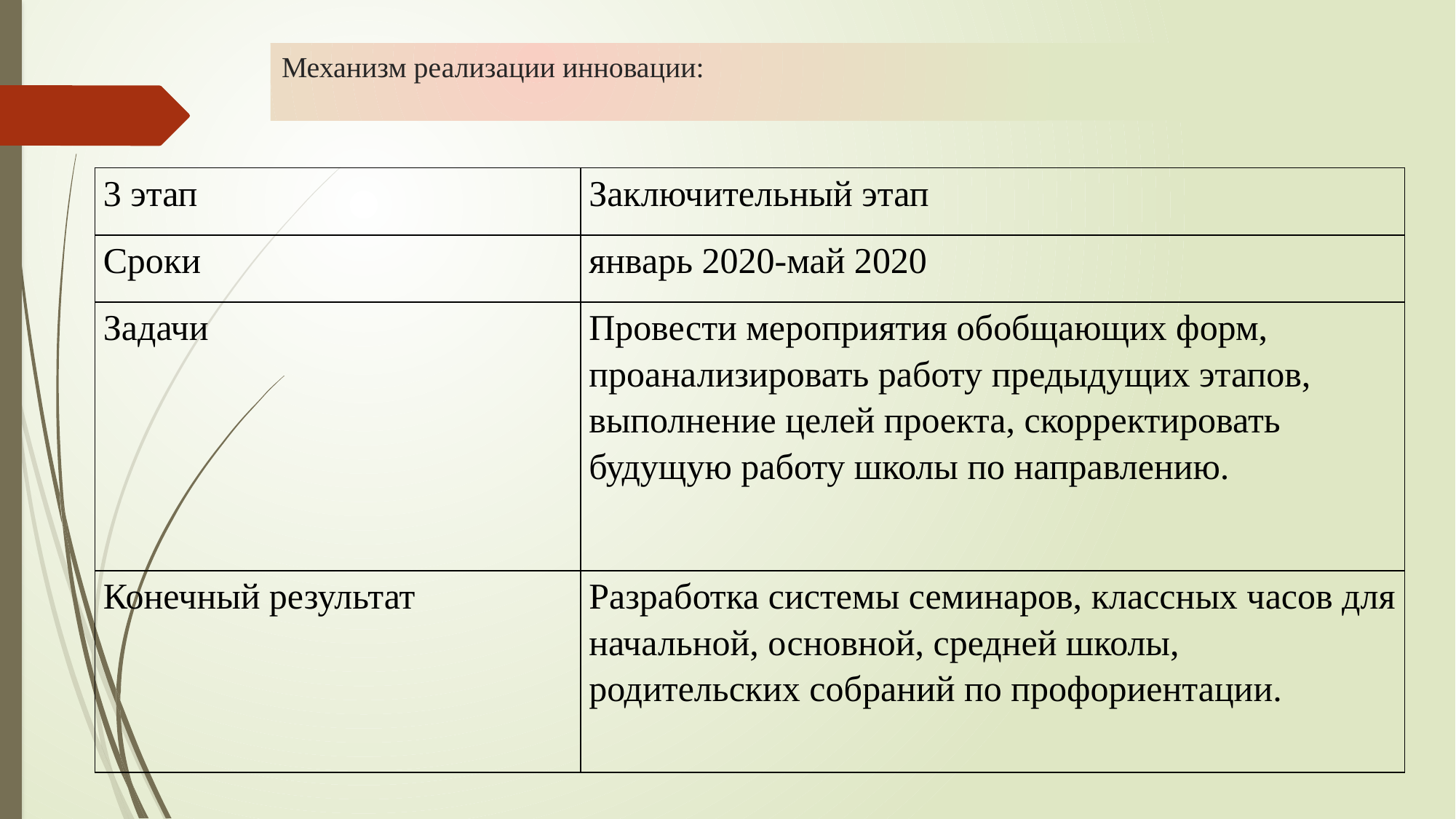

# Механизм реализации инновации:
| 3 этап | Заключительный этап |
| --- | --- |
| Сроки | январь 2020-май 2020 |
| Задачи | Провести мероприятия обобщающих форм, проанализировать работу предыдущих этапов, выполнение целей проекта, скорректировать будущую работу школы по направлению. |
| Конечный результат | Разработка системы семинаров, классных часов для начальной, основной, средней школы, родительских собраний по профориентации. |